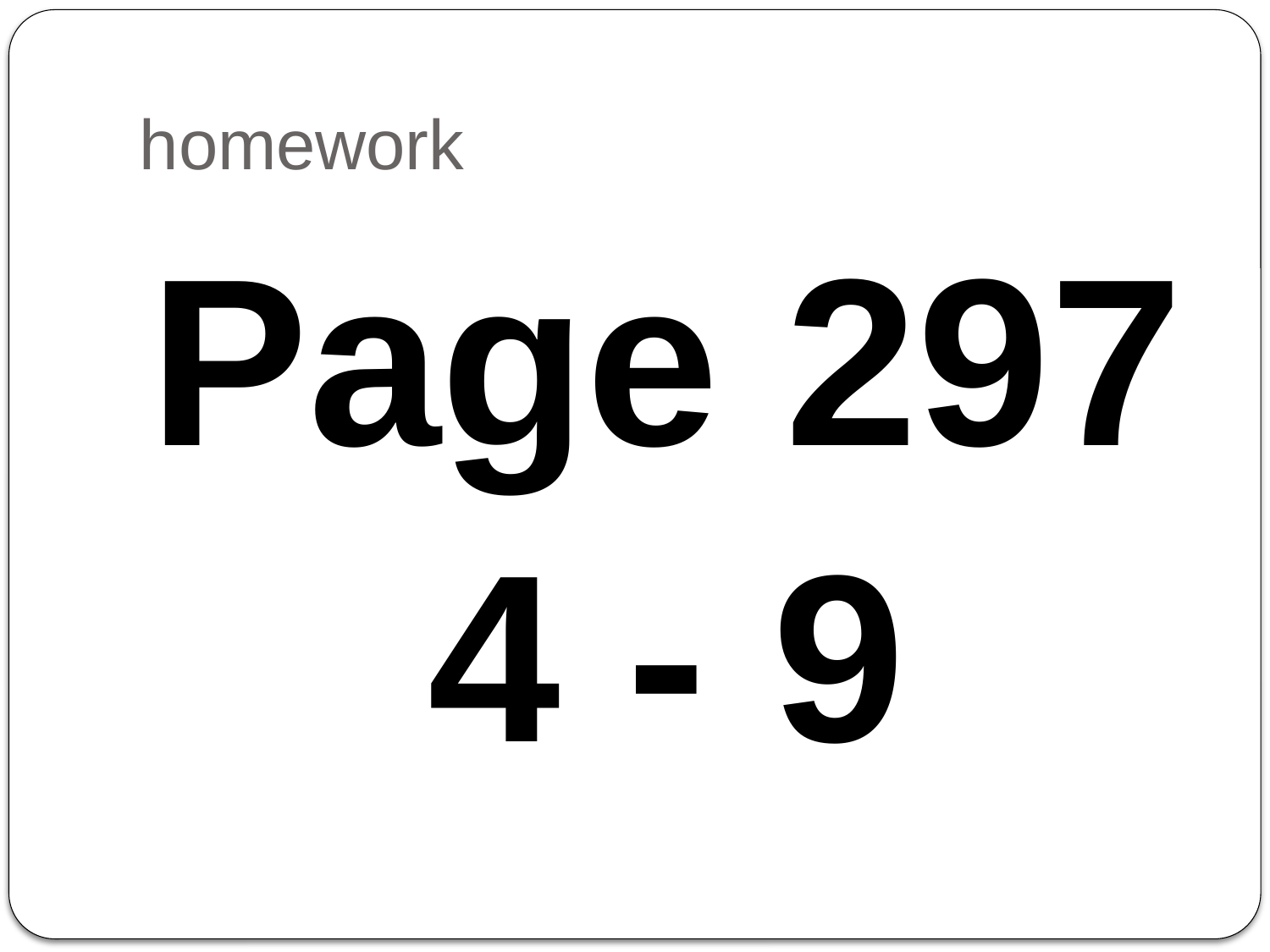

# homework
Page 297
4 - 9